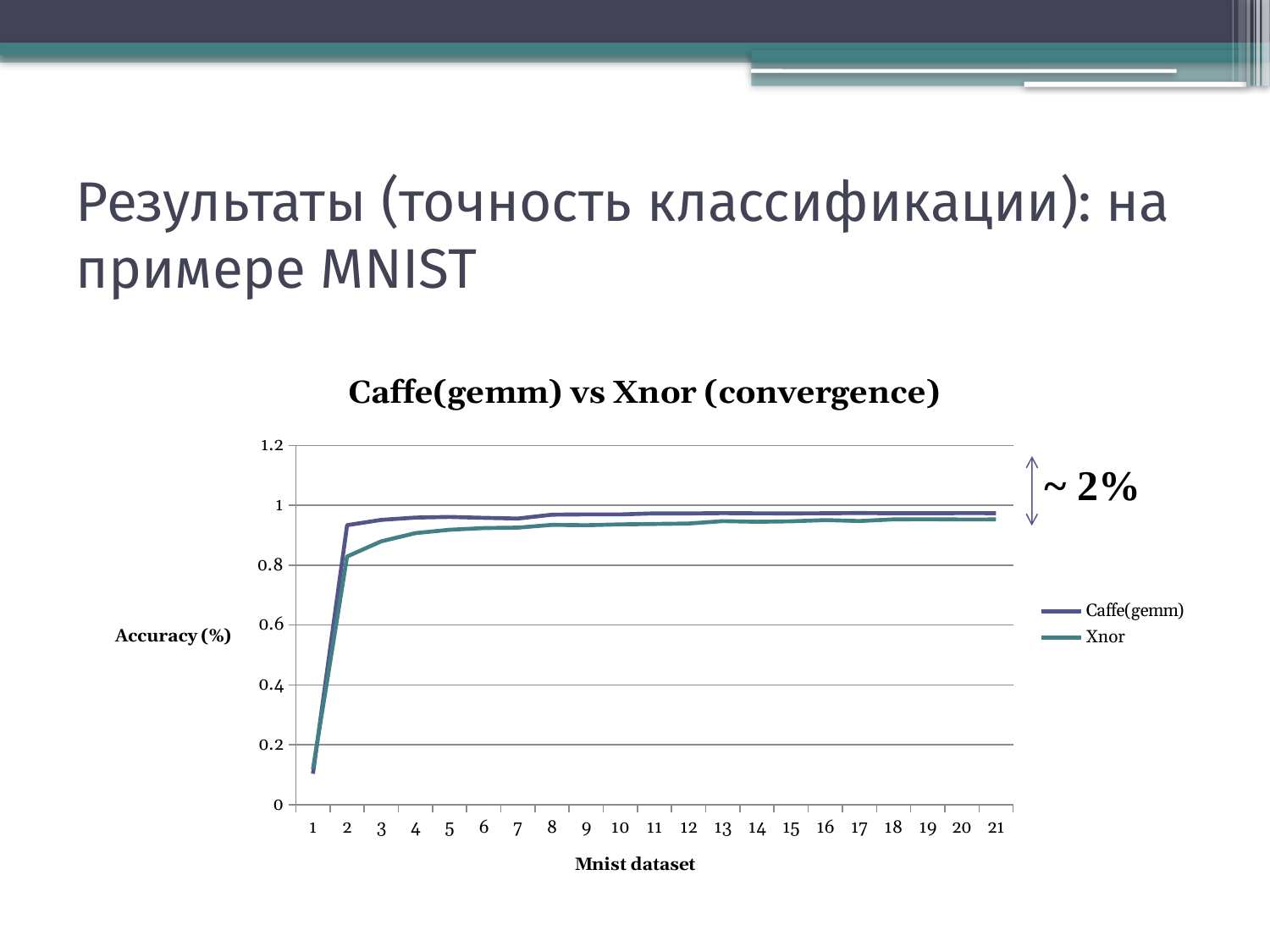

# Результаты (точность классификации): на примере MNIST

### Chart: Caffe(gemm) vs Xnor (convergence)

| Category | Caffe(gemm) | Xnor |
|---|---|---|
| 1 | 0.1032000000000001 | 0.11860000000000002 |
| 2 | 0.9337000000000006 | 0.8290000000000006 |
| 3 | 0.9514 | 0.879800000000001 |
| 4 | 0.9590000000000006 | 0.9072 |
| 5 | 0.9613 | 0.9184 |
| 6 | 0.9583 | 0.9241 |
| 7 | 0.9559000000000006 | 0.9256 |
| 8 | 0.9687000000000009 | 0.9347000000000006 |
| 9 | 0.9697000000000009 | 0.9335 |
| 10 | 0.9696000000000009 | 0.9364 |
| 11 | 0.9731000000000006 | 0.9377000000000006 |
| 12 | 0.9730000000000006 | 0.9392 |
| 13 | 0.9740000000000006 | 0.9473 |
| 14 | 0.9732 | 0.9451 |
| 15 | 0.9730000000000006 | 0.9466000000000008 |
| 16 | 0.9734 | 0.9508000000000006 |
| 17 | 0.9743 | 0.9476000000000008 |
| 18 | 0.9735 | 0.9530000000000006 |
| 19 | 0.9734 | 0.9535 |
| 20 | 0.9739000000000007 | 0.9528000000000006 |
| 21 | 0.9738000000000008 | 0.9529000000000006 |